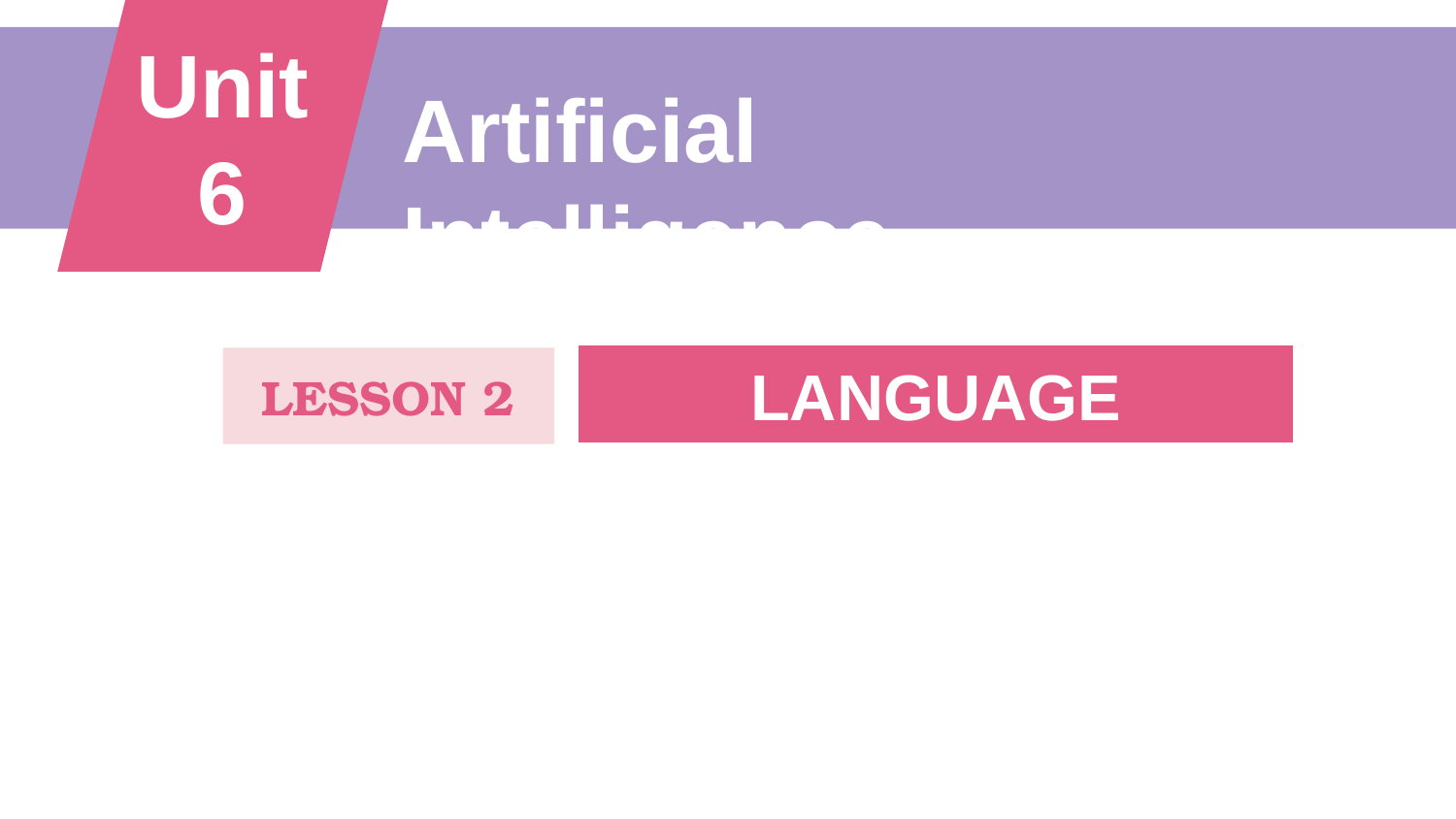

Unit 6

Artificial Intelligence
LANGUAGE
LESSON 2